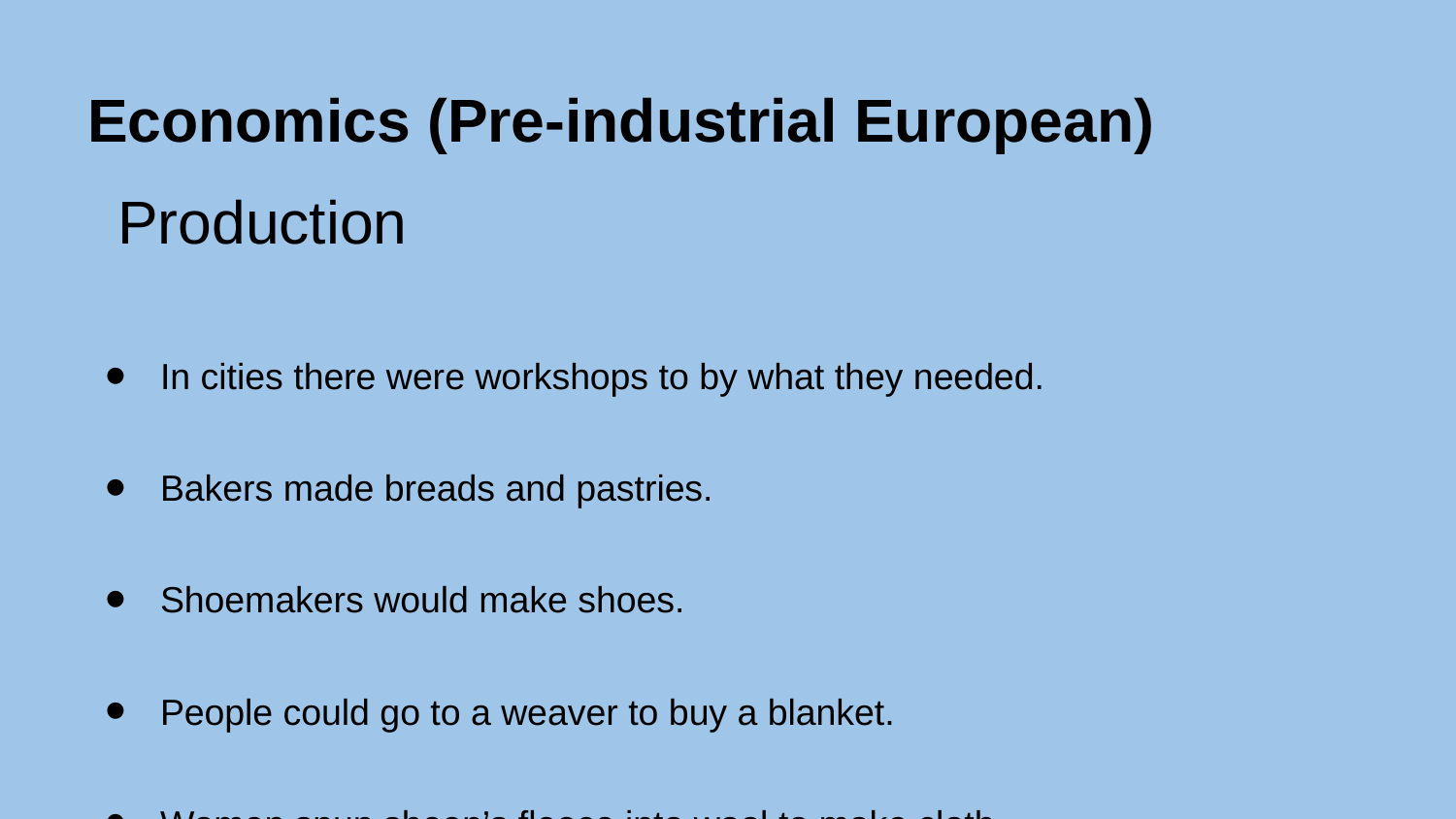

# Economics (Pre-industrial European)
Production

In cities there were workshops to by what they needed.

Bakers made breads and pastries.

Shoemakers would make shoes.

People could go to a weaver to buy a blanket.

Women spun sheep’s fleece into wool to make cloth.